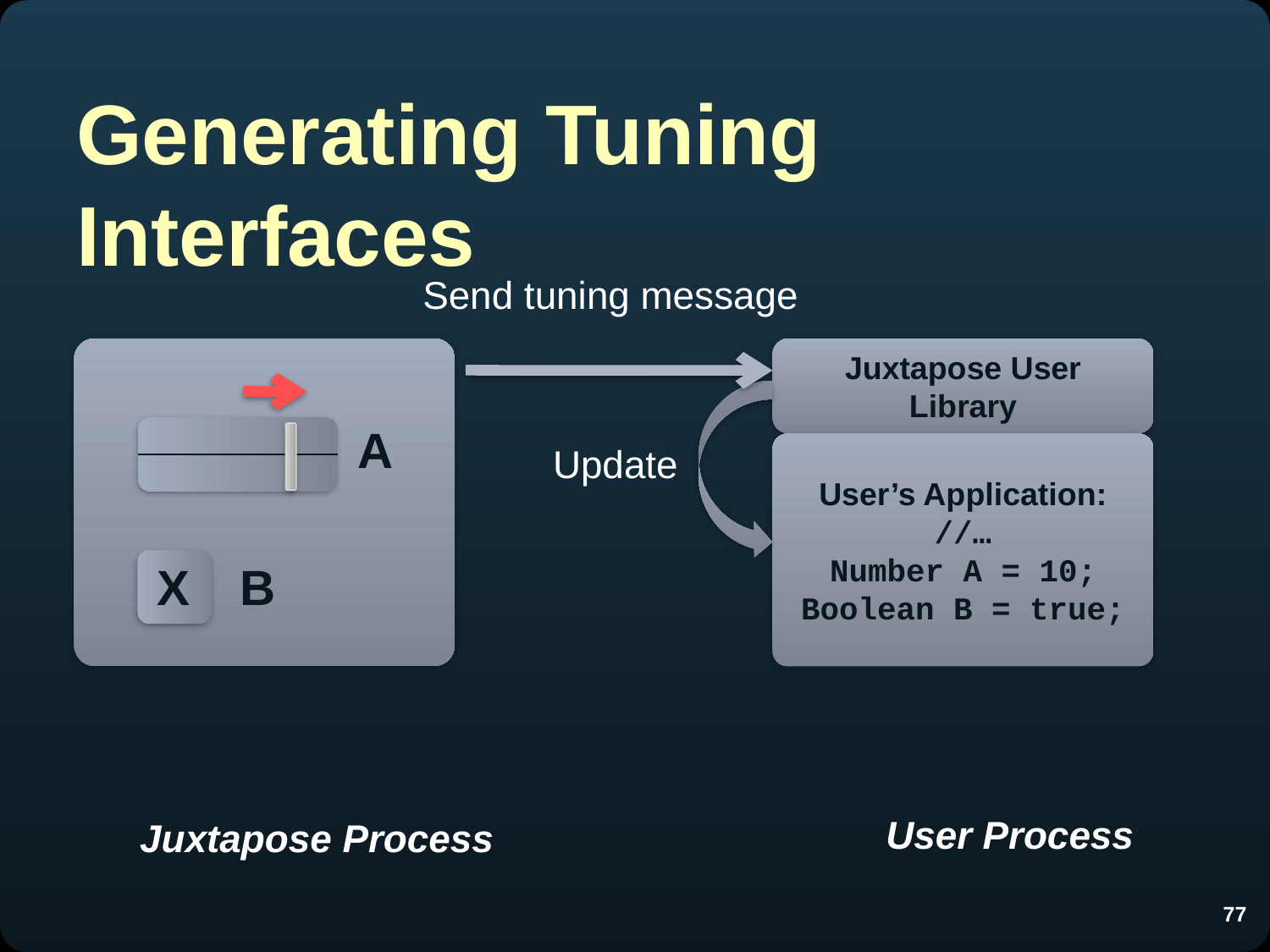

# Generating Tuning Interfaces
Send tuning message

Juxtapose User Library

A
Update
User’s Application:
//…
Number A = 10;
Boolean B = true;

X
B
User Process
Juxtapose Process
77